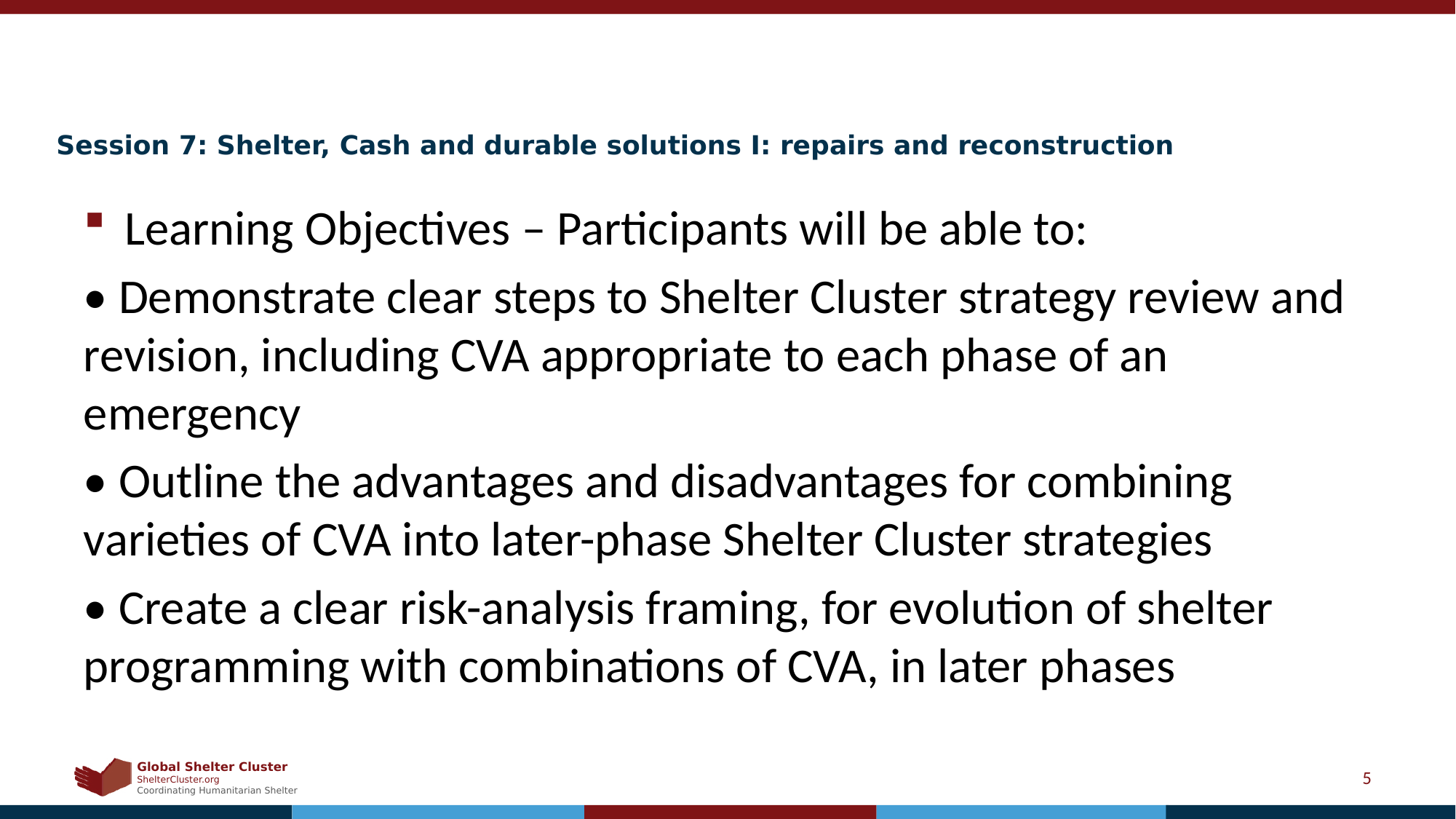

# Session 7: Shelter, Cash and durable solutions I: repairs and reconstruction
Learning Objectives – Participants will be able to:
• Demonstrate clear steps to Shelter Cluster strategy review and revision, including CVA appropriate to each phase of an emergency
• Outline the advantages and disadvantages for combining varieties of CVA into later-phase Shelter Cluster strategies
• Create a clear risk-analysis framing, for evolution of shelter programming with combinations of CVA, in later phases
5